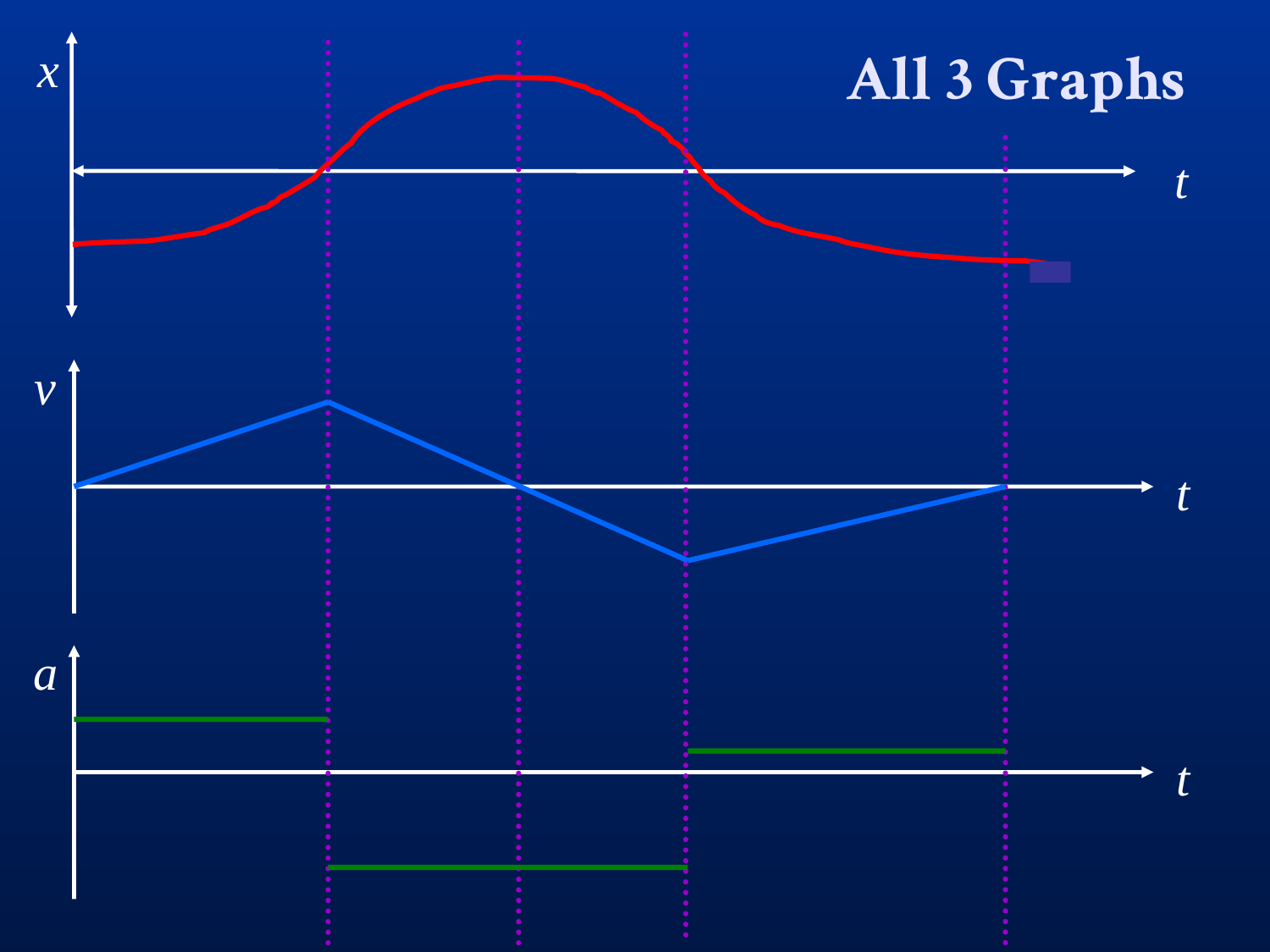

# All 3 Graphs
 x

t

v

t

a

t